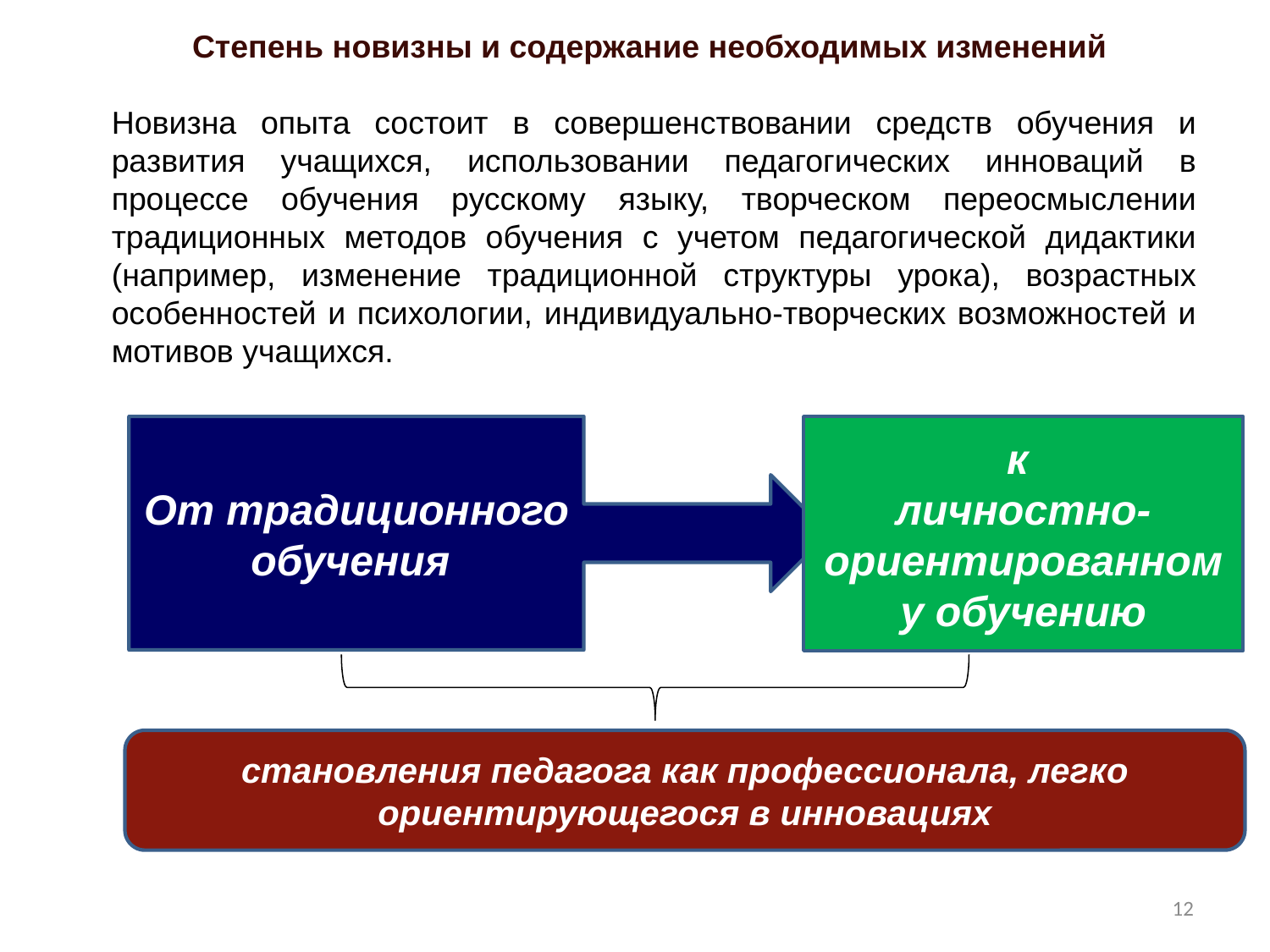

Степень новизны и содержание необходимых изменений
Новизна опыта состоит в совершенствовании средств обучения и развития учащихся, использовании педагогических инноваций в процессе обучения русскому языку, творческом переосмыслении традиционных методов обучения с учетом педагогической дидактики (например, изменение традиционной структуры урока), возрастных особенностей и психологии, индивидуально-творческих возможностей и мотивов учащихся.

От традиционного обучения
к
личностно-ориентированному обучению
становления педагога как профессионала, легко ориентирующегося в инновациях
12